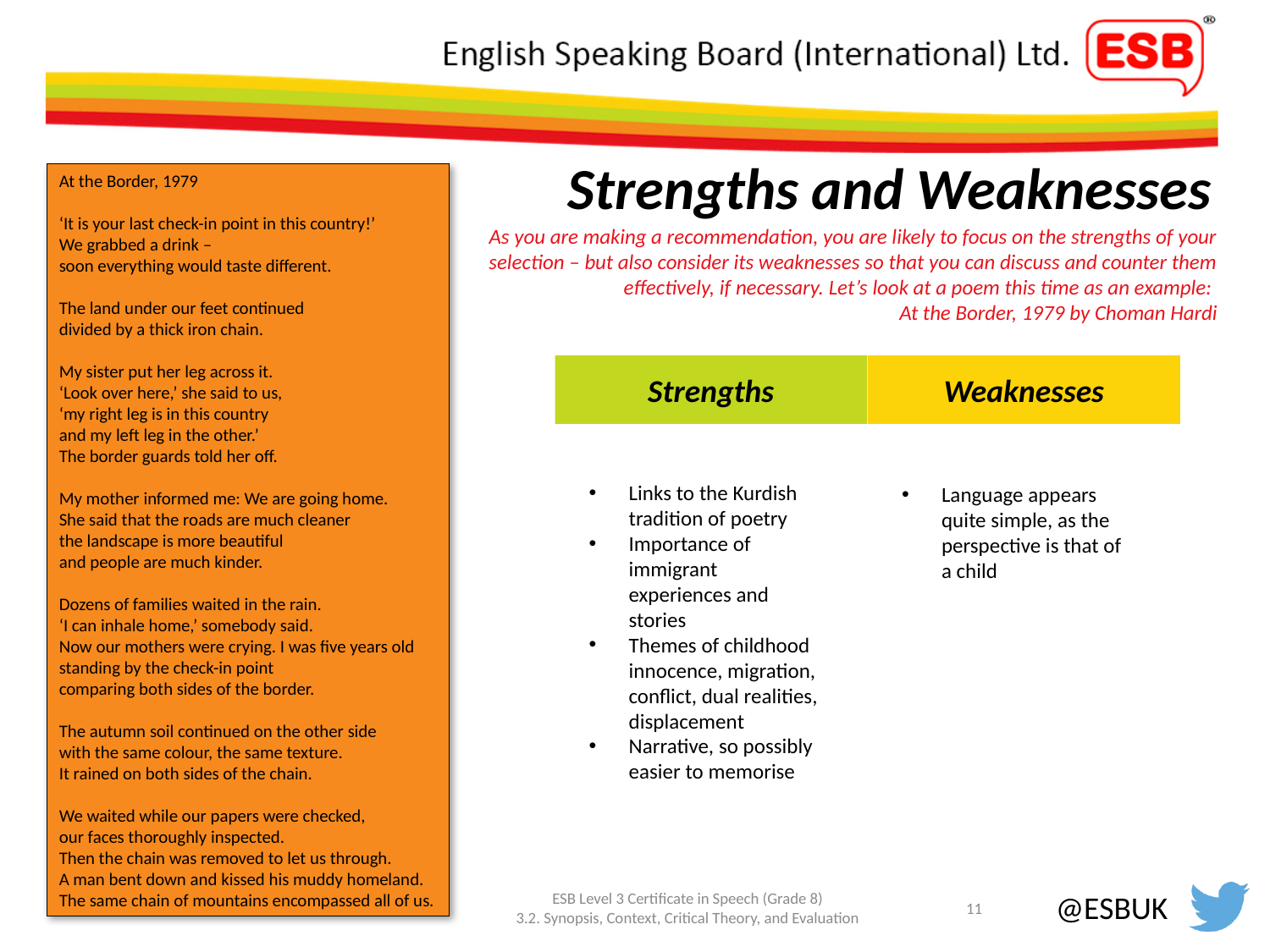

# Strengths and Weaknesses
At the Border, 1979

‘It is your last check-in point in this country!’
We grabbed a drink –
soon everything would taste different.

The land under our feet continued
divided by a thick iron chain.

My sister put her leg across it.
‘Look over here,’ she said to us,
‘my right leg is in this country
and my left leg in the other.’
The border guards told her off.

My mother informed me: We are going home.
She said that the roads are much cleaner
the landscape is more beautiful
and people are much kinder.

Dozens of families waited in the rain.
‘I can inhale home,’ somebody said.
Now our mothers were crying. I was five years old
standing by the check-in point
comparing both sides of the border.

The autumn soil continued on the other side
with the same colour, the same texture.
It rained on both sides of the chain.

We waited while our papers were checked,
our faces thoroughly inspected.
Then the chain was removed to let us through.
A man bent down and kissed his muddy homeland.
The same chain of mountains encompassed all of us.
As you are making a recommendation, you are likely to focus on the strengths of your selection – but also consider its weaknesses so that you can discuss and counter them effectively, if necessary. Let’s look at a poem this time as an example:
At the Border, 1979 by Choman Hardi
Strengths
Weaknesses
Links to the Kurdish tradition of poetry
Importance of immigrant experiences and stories
Themes of childhood innocence, migration, conflict, dual realities, displacement
Narrative, so possibly easier to memorise

Language appears quite simple, as the perspective is that of a child

ESB Level 3 Certificate in Speech (Grade 8)
3.2. Synopsis, Context, Critical Theory, and Evaluation
11